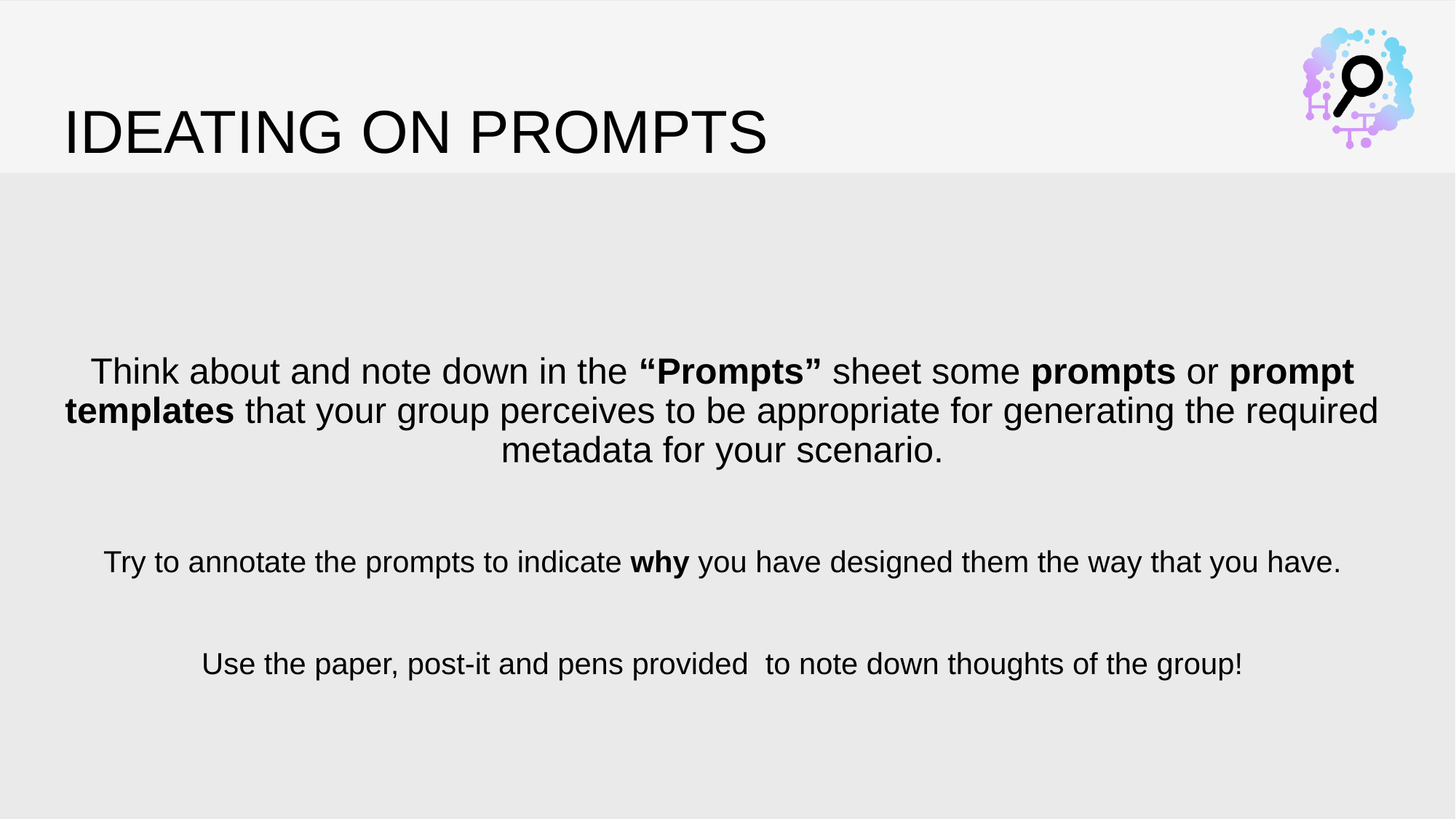

# Ideating on prompts
Think about and note down in the “Prompts” sheet some prompts or prompt templates that your group perceives to be appropriate for generating the required metadata for your scenario.

Try to annotate the prompts to indicate why you have designed them the way that you have.

Use the paper, post-it and pens provided  to note down thoughts of the group!